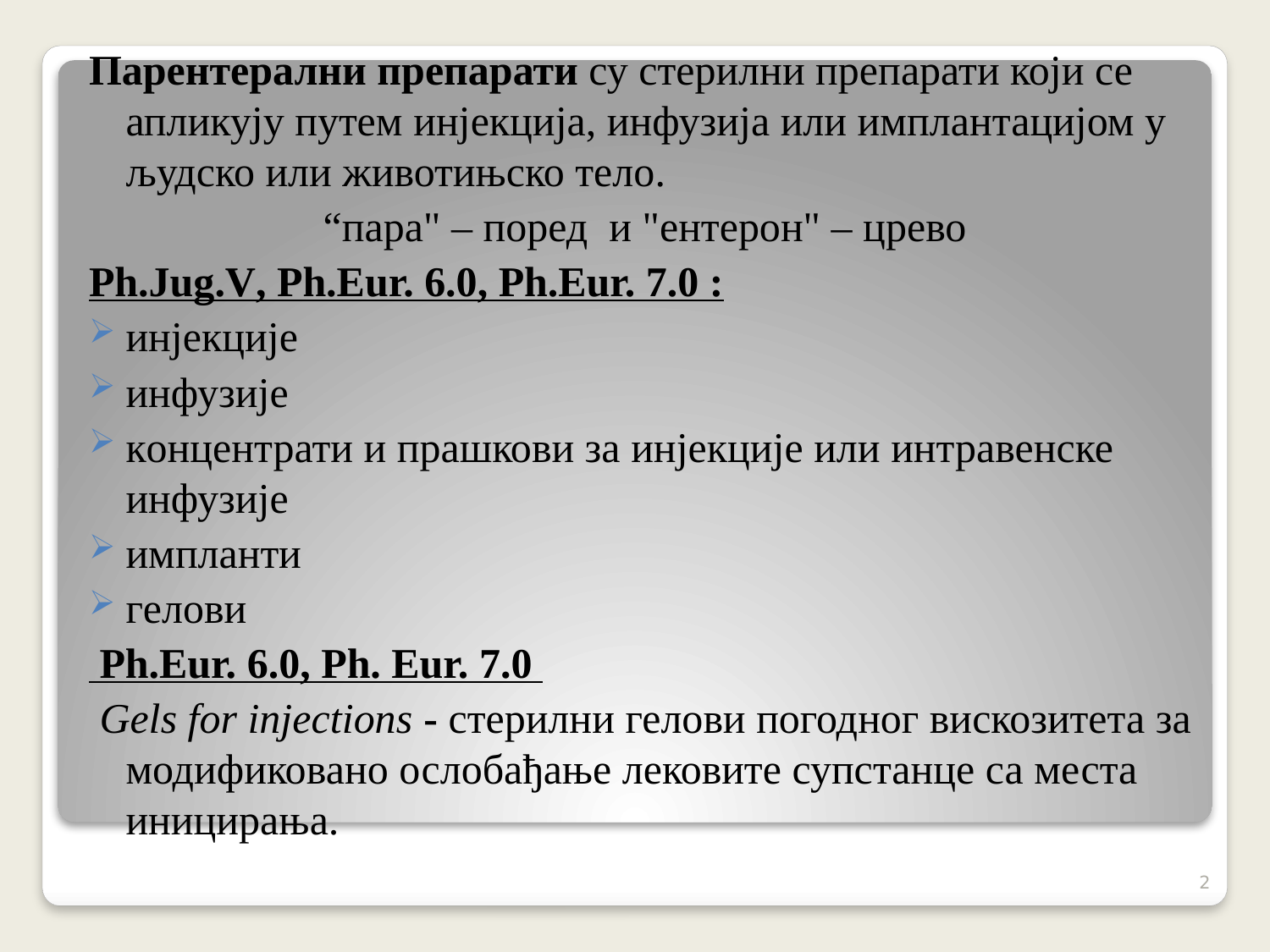

Парентерални препарати су стерилни препарати који се апликују путем инјекција, инфузија или имплантацијом у људско или животињско тело.
“пара" – поред  и "ентерон" – црево
Ph.Jug.V, Ph.Eur. 6.0, Ph.Eur. 7.0 :
инјекције
инфузије
концентрати и прашкови за инјекције или интравенске инфузије
импланти
гелови
 Ph.Eur. 6.0, Ph. Eur. 7.0
 Gels for injections - стерилни гелови погодног вискозитета за модификовано ослобађање лековите супстанце са места иницирања.
2